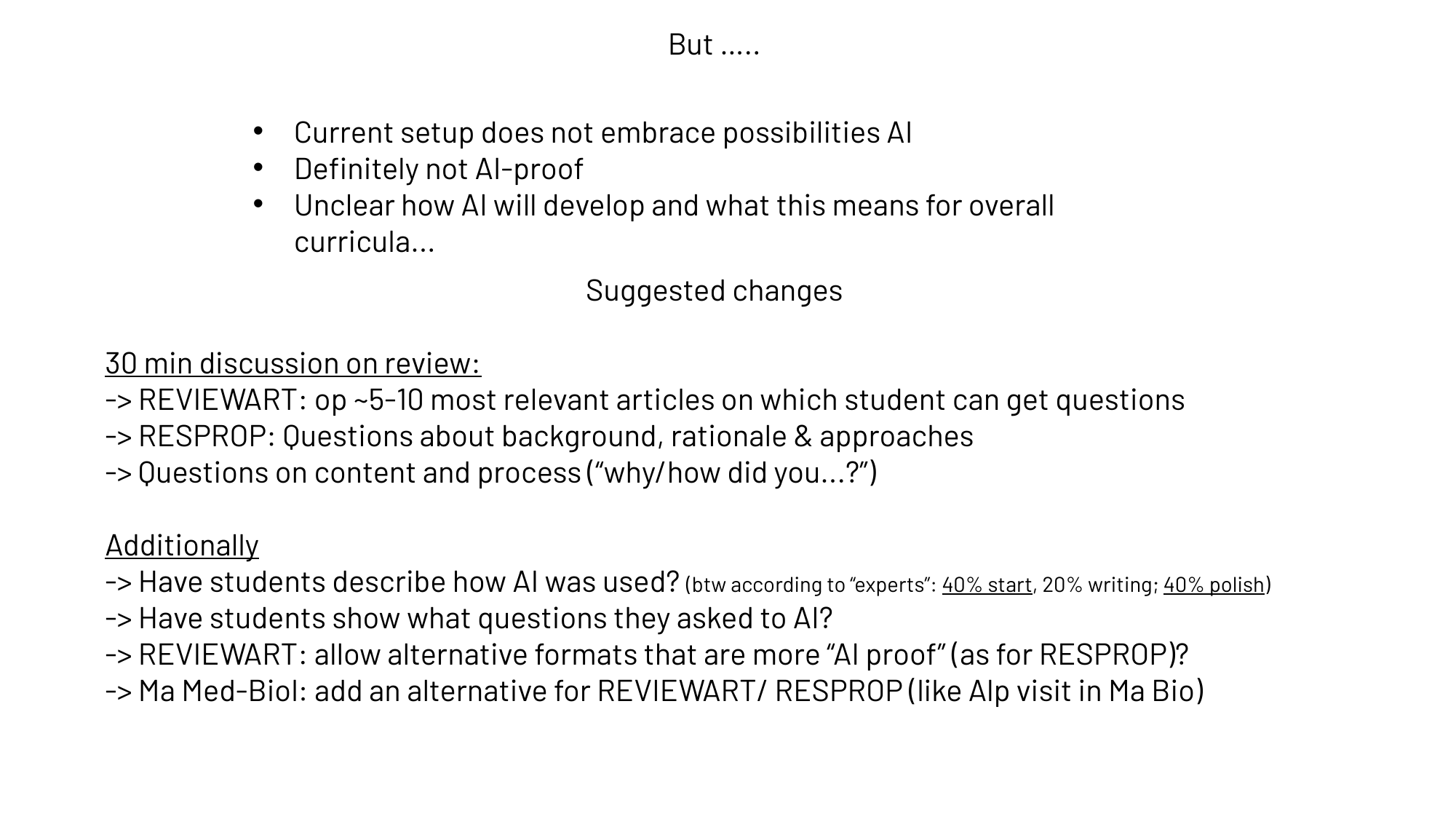

But …..
Current setup does not embrace possibilities AI
Definitely not AI-proof
Unclear how AI will develop and what this means for overall curricula...

Suggested changes

30 min discussion on review:
-> REVIEWART: op ~5-10 most relevant articles on which student can get questions
-> RESPROP: Questions about background, rationale & approaches
-> Questions on content and process (“why/how did you...?”)

Additionally
-> Have students describe how AI was used? (btw according to “experts”: 40% start, 20% writing; 40% polish)
-> Have students show what questions they asked to AI?
-> REVIEWART: allow alternative formats that are more “AI proof” (as for RESPROP)?
-> Ma Med-Biol: add an alternative for REVIEWART/ RESPROP (like Alp visit in Ma Bio)